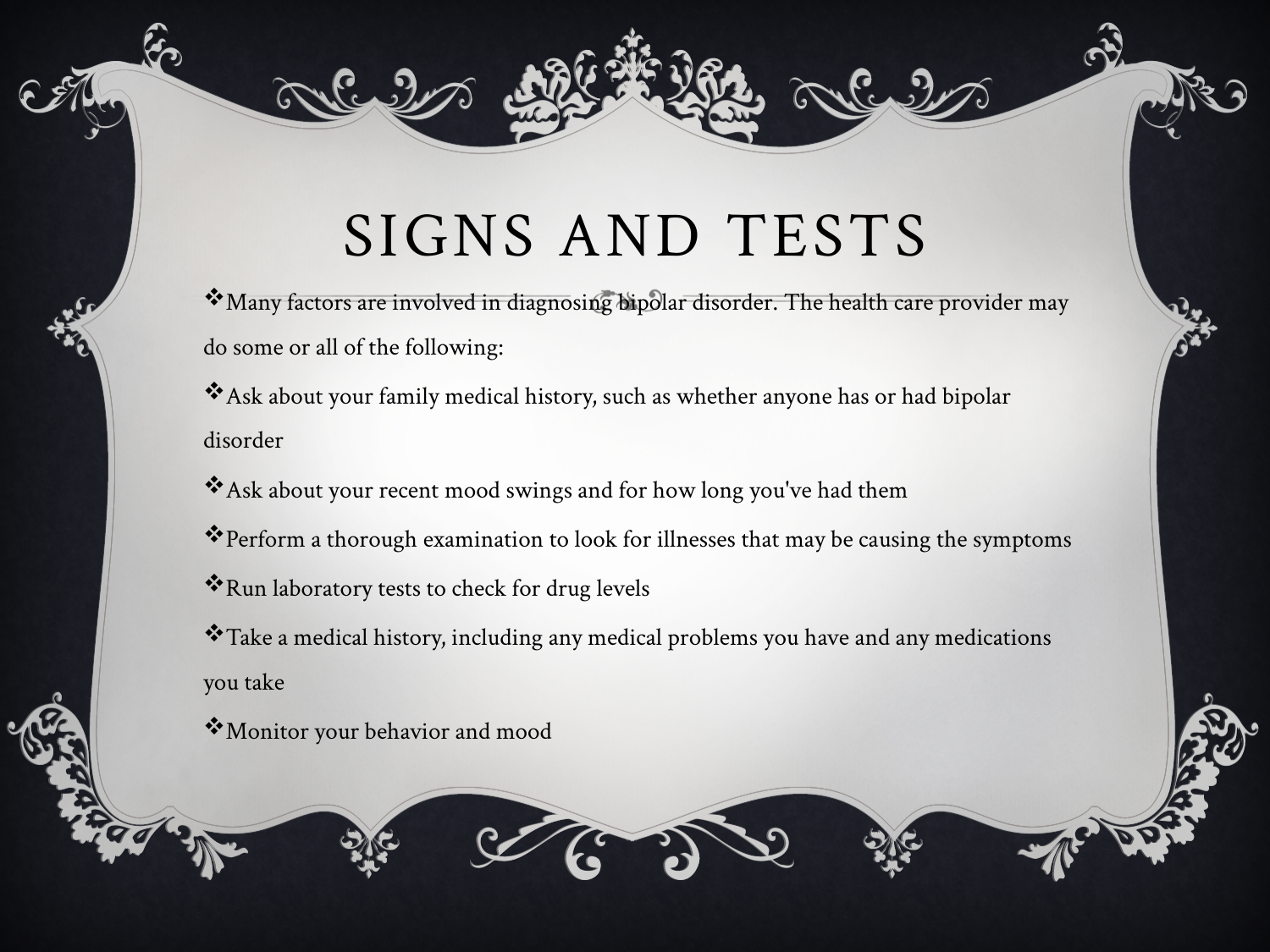

# Signs and tests
Many factors are involved in diagnosing bipolar disorder. The health care provider may do some or all of the following:
Ask about your family medical history, such as whether anyone has or had bipolar disorder
Ask about your recent mood swings and for how long you've had them
Perform a thorough examination to look for illnesses that may be causing the symptoms
Run laboratory tests to check for drug levels
Take a medical history, including any medical problems you have and any medications you take
Monitor your behavior and mood